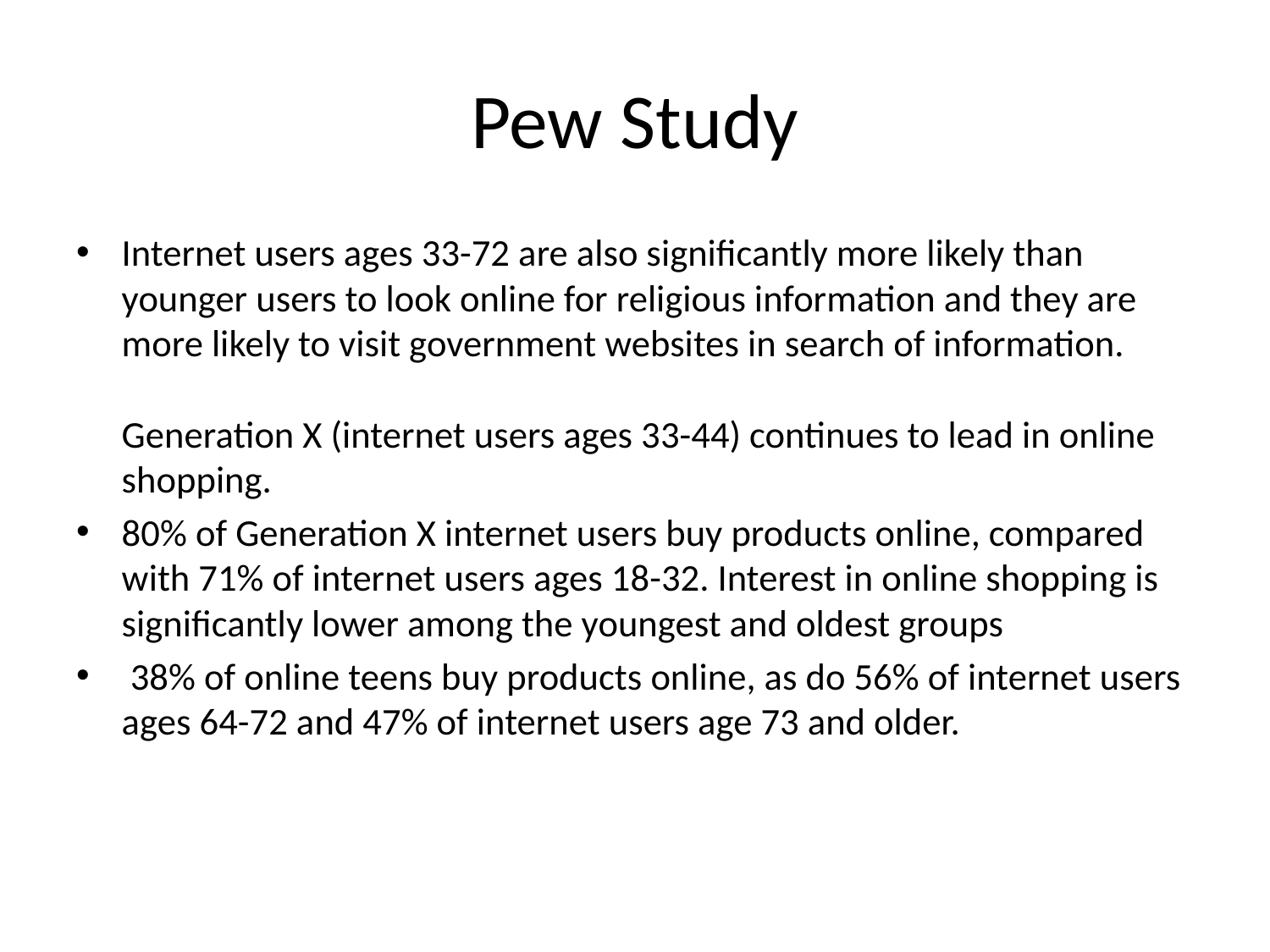

# Pew Study
Internet users ages 33-72 are also significantly more likely than younger users to look online for religious information and they are more likely to visit government websites in search of information.
Generation X (internet users ages 33-44) continues to lead in online shopping.
80% of Generation X internet users buy products online, compared with 71% of internet users ages 18-32. Interest in online shopping is significantly lower among the youngest and oldest groups
 38% of online teens buy products online, as do 56% of internet users ages 64-72 and 47% of internet users age 73 and older.